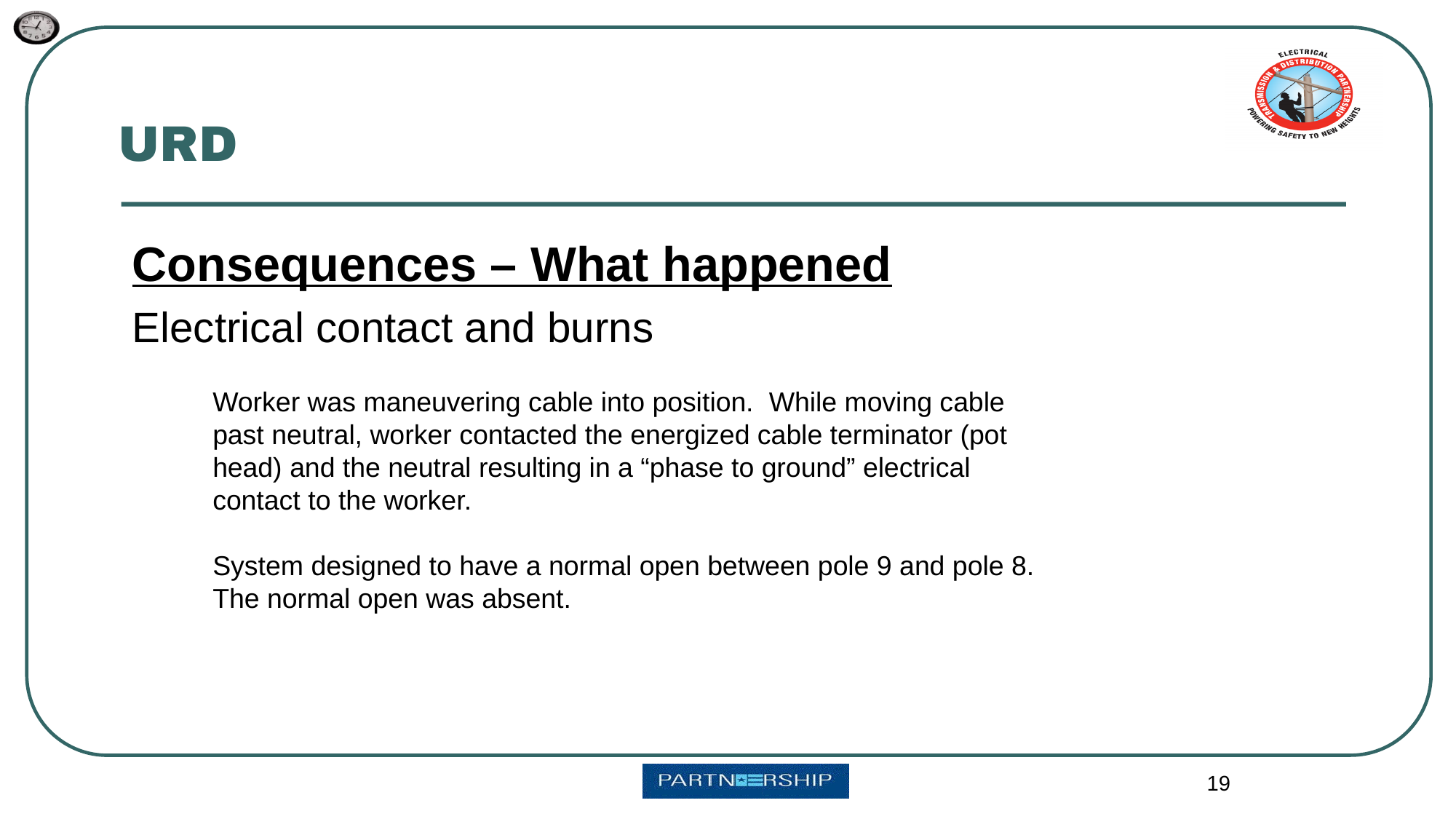

URD
Consequences – What happened
Electrical contact and burns
Worker was maneuvering cable into position.  While moving cable past neutral, worker contacted the energized cable terminator (pot head) and the neutral resulting in a “phase to ground” electrical contact to the worker.

System designed to have a normal open between pole 9 and pole 8.  The normal open was absent.
19